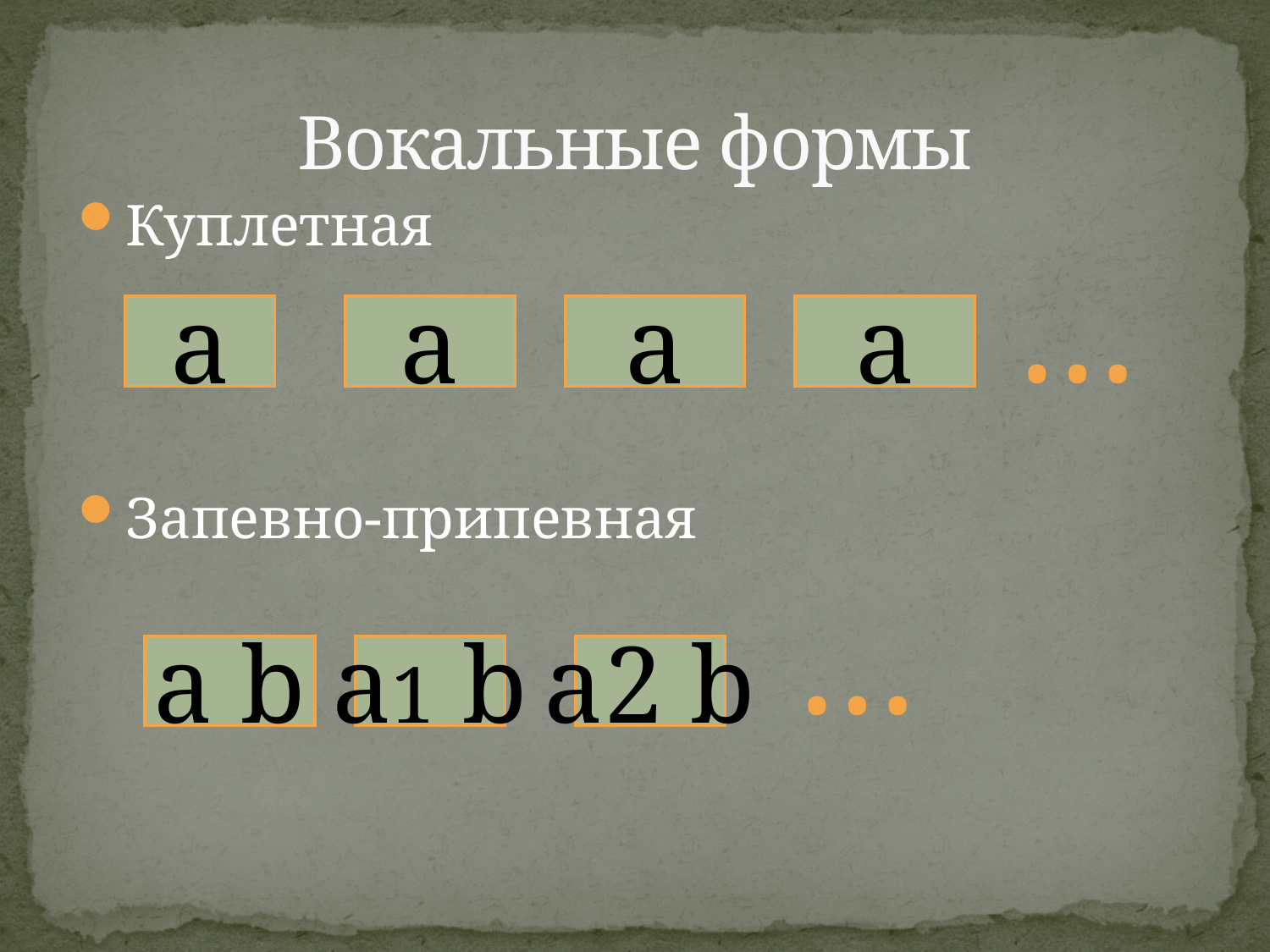

# Вокальные формы
Куплетная

Запевно-припевная

…
a
a
a
a
…
a b
a1 b
a2 b